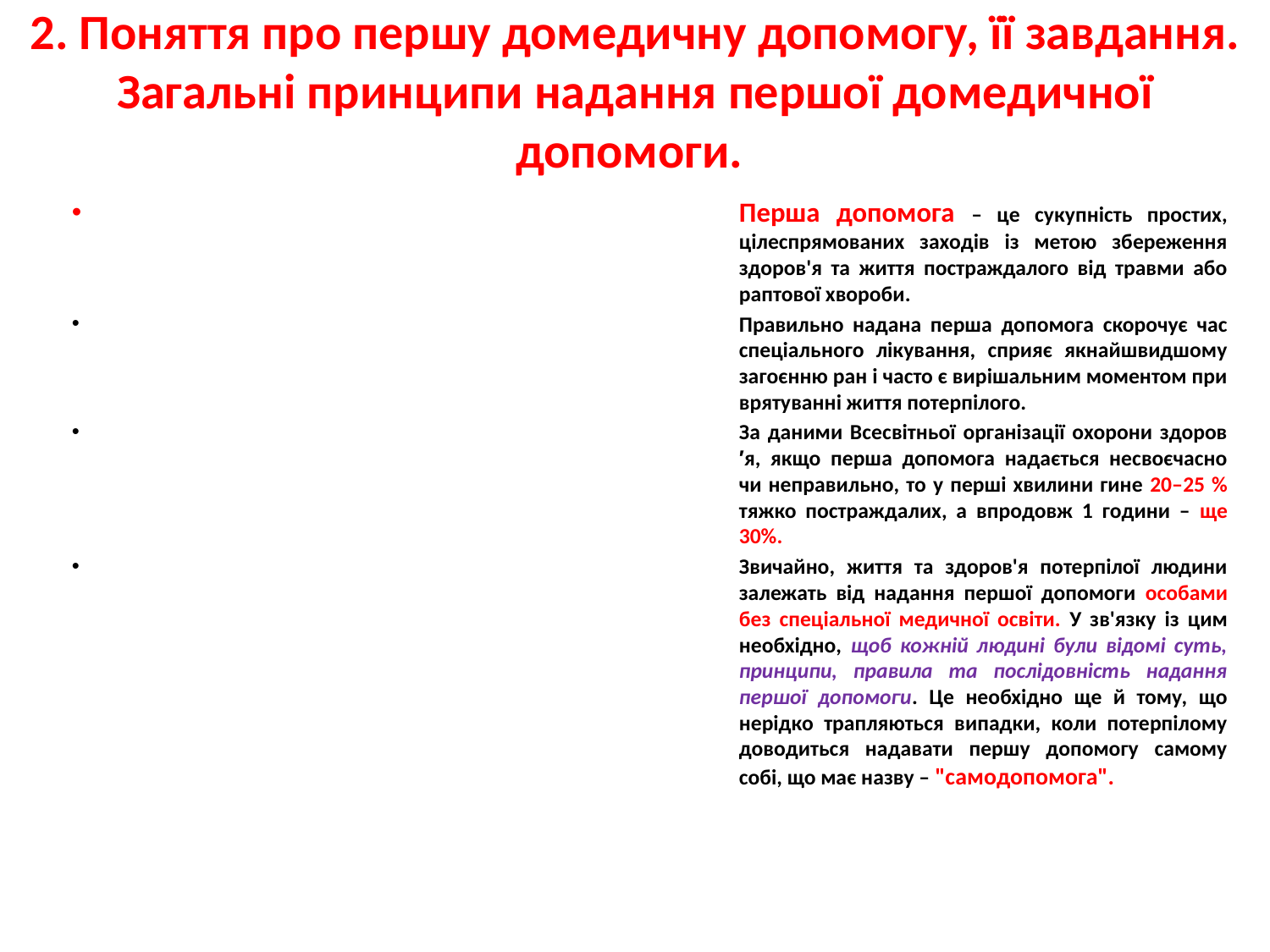

2. Поняття про першу домедичну допомогу, її завдання. Загальні принципи надання першої домедичної допомоги.
Перша допомога – це сукупність простих, цілеспрямованих заходів із метою збереження здоров'я та життя постраждалого від травми або раптової хвороби.
Правильно надана перша допомога скорочує час спеціального лікування, сприяє якнайшвидшому загоєнню ран і часто є вирішальним моментом при врятуванні життя потерпілого.
За даними Всесвітньої організації охорони здоров′я, якщо перша допомога надається несвоєчасно чи неправильно, то у перші хвилини гине 20‒25 % тяжко постраждалих, а впродовж 1 години – ще 30%.
Звичайно, життя та здоров'я потерпілої людини залежать від надання першої допомоги особами без спеціальної медичної освіти. У зв'язку із цим необхідно, щоб кожній людині були відомі суть, принципи, правила та послідовність надання першої допомоги. Це необхідно ще й тому, що нерідко трапляються випадки, коли потерпілому доводиться надавати першу допомогу самому собі, що має назву – "самодопомога".